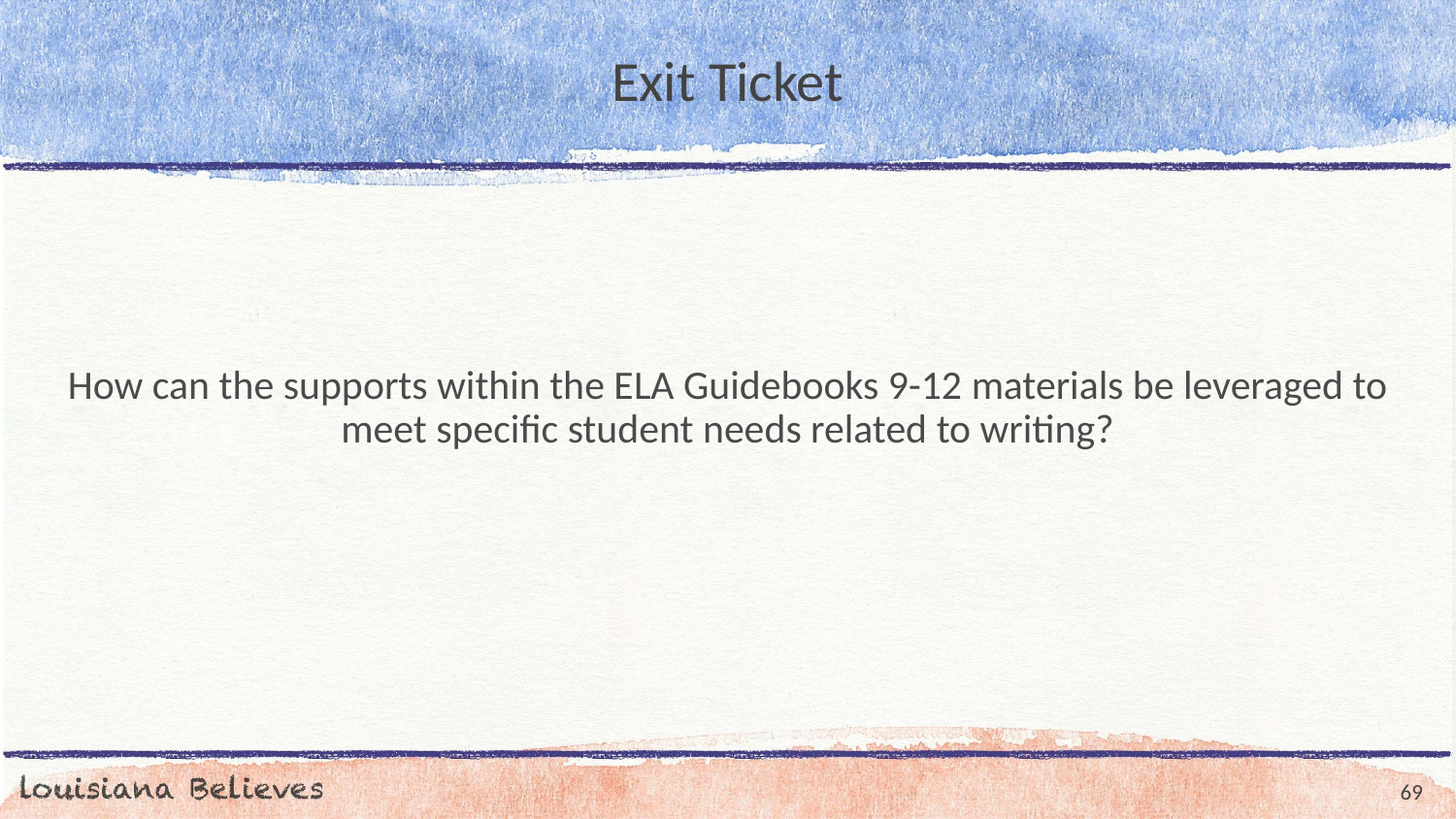

# Exit Ticket

How can the supports within the ELA Guidebooks 9-12 materials be leveraged to meet specific student needs related to writing?